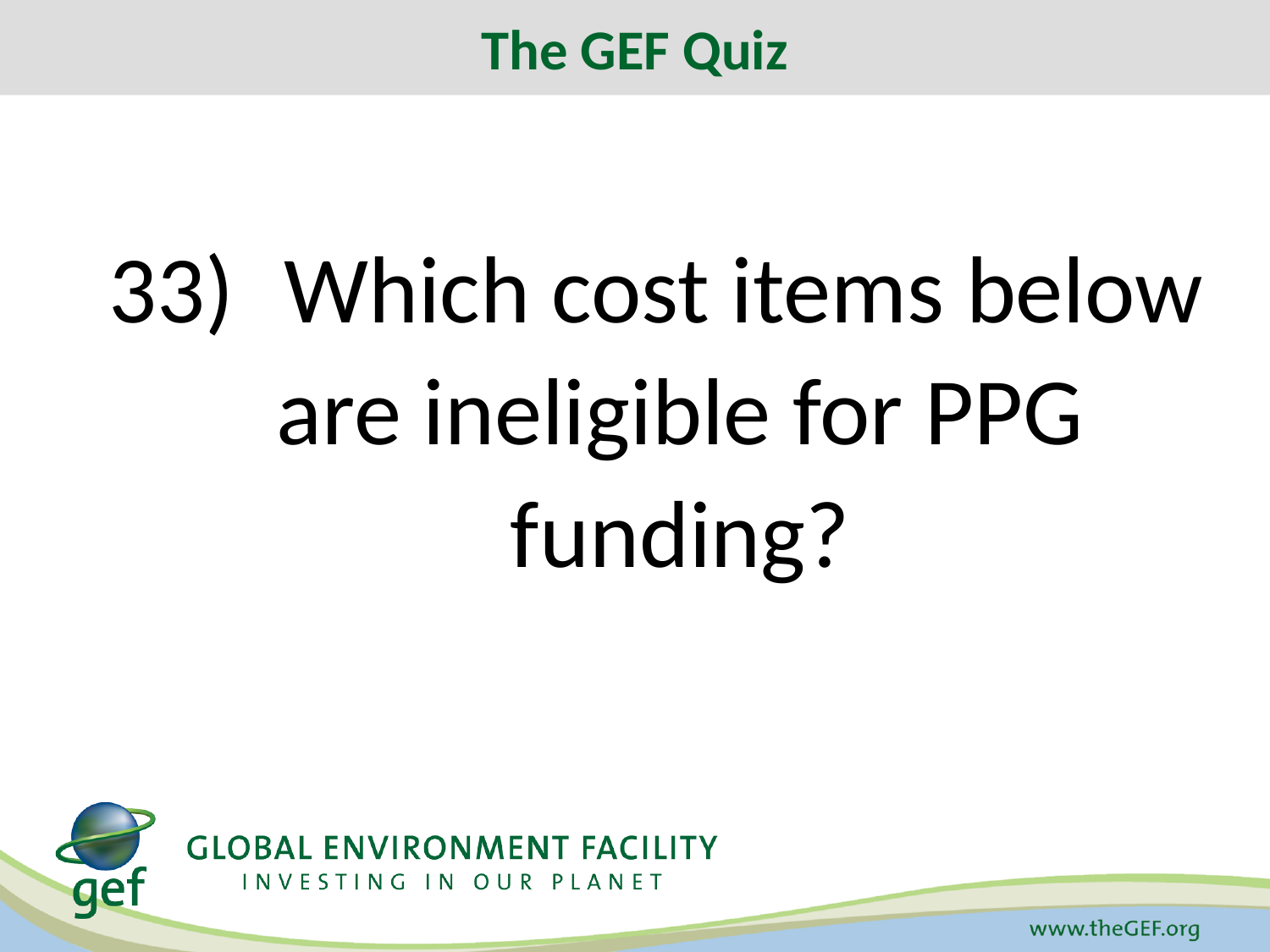

The GEF Quiz
# 33)	Which cost items below are ineligible for PPG funding?